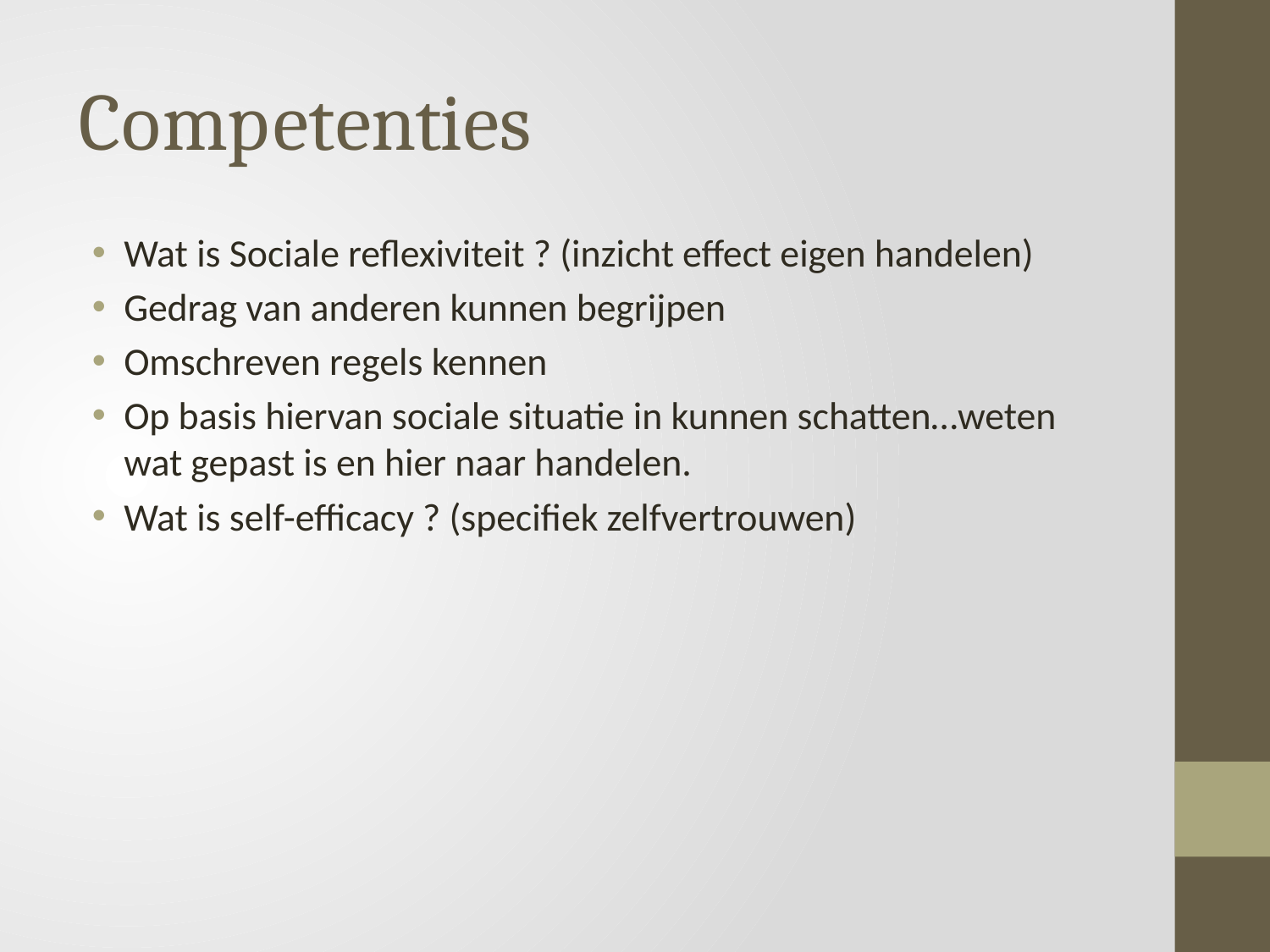

# Competenties
Wat is Sociale reflexiviteit ? (inzicht effect eigen handelen)
Gedrag van anderen kunnen begrijpen
Omschreven regels kennen
Op basis hiervan sociale situatie in kunnen schatten…weten wat gepast is en hier naar handelen.
Wat is self-efficacy ? (specifiek zelfvertrouwen)